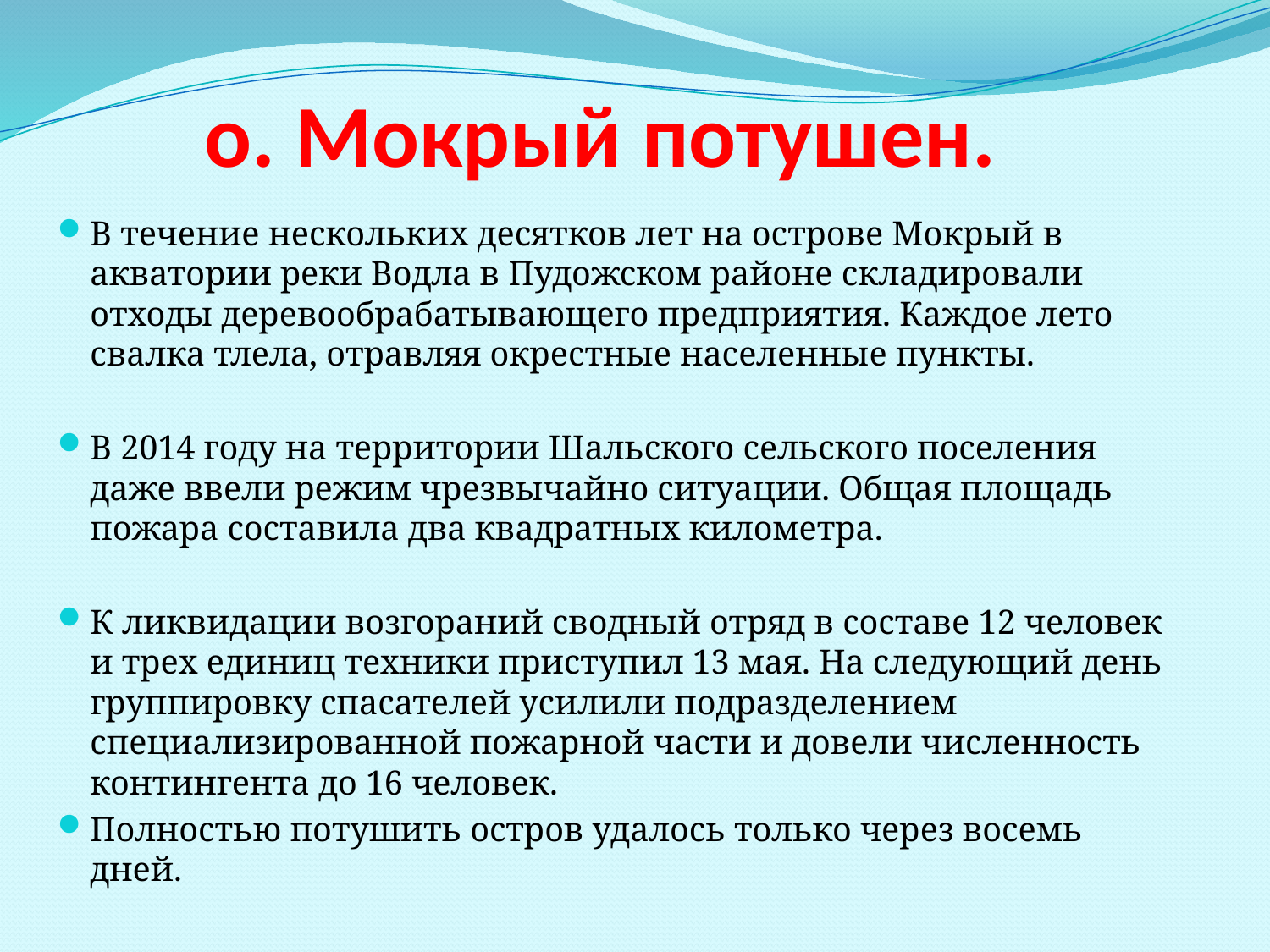

# о. Мокрый потушен.
В течение нескольких десятков лет на острове Мокрый в акватории реки Водла в Пудожском районе складировали отходы деревообрабатывающего предприятия. Каждое лето свалка тлела, отравляя окрестные населенные пункты.

В 2014 году на территории Шальского сельского поселения даже ввели режим чрезвычайно ситуации. Общая площадь пожара составила два квадратных километра.

К ликвидации возгораний сводный отряд в составе 12 человек и трех единиц техники приступил 13 мая. На следующий день группировку спасателей усилили подразделением специализированной пожарной части и довели численность контингента до 16 человек.
Полностью потушить остров удалось только через восемь дней.